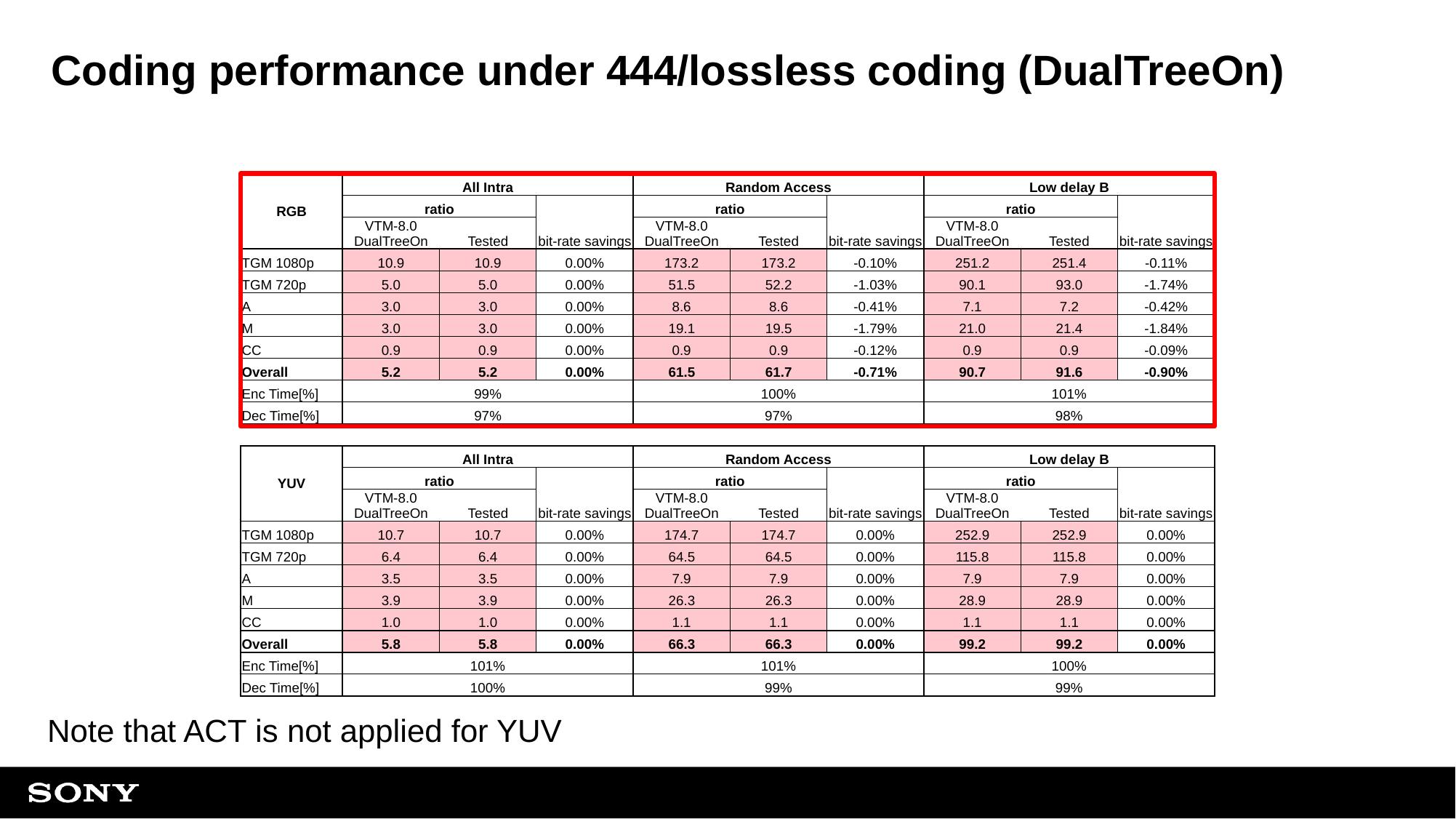

# Coding performance under 444/lossless coding (DualTreeOn)
| RGB | All Intra |  |  | Random Access |  |  | Low delay B |  |  |
| --- | --- | --- | --- | --- | --- | --- | --- | --- | --- |
|  | ratio |  | bit-rate savings | ratio |  | bit-rate savings | ratio |  | bit-rate savings |
|  | VTM-8.0 DualTreeOn | Tested |  | VTM-8.0 DualTreeOn | Tested |  | VTM-8.0 DualTreeOn | Tested |  |
| TGM 1080p | 10.9 | 10.9 | 0.00% | 173.2 | 173.2 | -0.10% | 251.2 | 251.4 | -0.11% |
| TGM 720p | 5.0 | 5.0 | 0.00% | 51.5 | 52.2 | -1.03% | 90.1 | 93.0 | -1.74% |
| A | 3.0 | 3.0 | 0.00% | 8.6 | 8.6 | -0.41% | 7.1 | 7.2 | -0.42% |
| M | 3.0 | 3.0 | 0.00% | 19.1 | 19.5 | -1.79% | 21.0 | 21.4 | -1.84% |
| CC | 0.9 | 0.9 | 0.00% | 0.9 | 0.9 | -0.12% | 0.9 | 0.9 | -0.09% |
| Overall | 5.2 | 5.2 | 0.00% | 61.5 | 61.7 | -0.71% | 90.7 | 91.6 | -0.90% |
| Enc Time[%] | 99% |  |  | 100% |  |  | 101% |  |  |
| Dec Time[%] | 97% |  |  | 97% |  |  | 98% |  |  |
|  |  |  |  |  |  |  |  |  |  |
| YUV | All Intra |  |  | Random Access |  |  | Low delay B |  |  |
|  | ratio |  | bit-rate savings | ratio |  | bit-rate savings | ratio |  | bit-rate savings |
|  | VTM-8.0 DualTreeOn | Tested |  | VTM-8.0 DualTreeOn | Tested |  | VTM-8.0 DualTreeOn | Tested |  |
| TGM 1080p | 10.7 | 10.7 | 0.00% | 174.7 | 174.7 | 0.00% | 252.9 | 252.9 | 0.00% |
| TGM 720p | 6.4 | 6.4 | 0.00% | 64.5 | 64.5 | 0.00% | 115.8 | 115.8 | 0.00% |
| A | 3.5 | 3.5 | 0.00% | 7.9 | 7.9 | 0.00% | 7.9 | 7.9 | 0.00% |
| M | 3.9 | 3.9 | 0.00% | 26.3 | 26.3 | 0.00% | 28.9 | 28.9 | 0.00% |
| CC | 1.0 | 1.0 | 0.00% | 1.1 | 1.1 | 0.00% | 1.1 | 1.1 | 0.00% |
| Overall | 5.8 | 5.8 | 0.00% | 66.3 | 66.3 | 0.00% | 99.2 | 99.2 | 0.00% |
| Enc Time[%] | 101% |  |  | 101% |  |  | 100% |  |  |
| Dec Time[%] | 100% |  |  | 99% |  |  | 99% |  |  |

Note that ACT is not applied for YUV